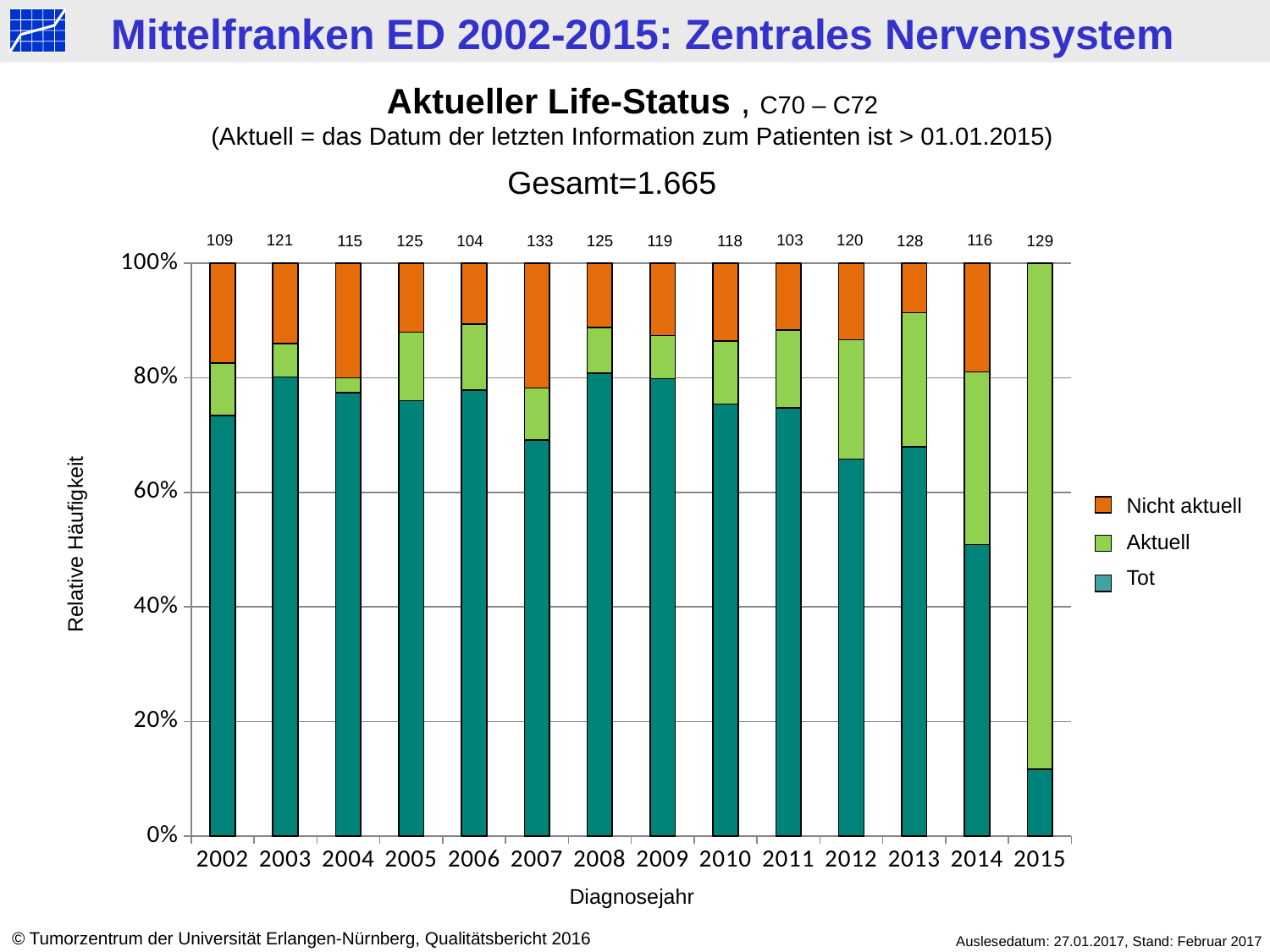

Aktueller Life-Status , C70 – C72
(Aktuell = das Datum der letzten Information zum Patienten ist > 01.01.2015)
Gesamt=1.665
103
120
109
121
116
115
125
104
133
119
125
118
128
129

### Chart

| Category | tot | > 2015 | < 2015 |
|---|---|---|---|
| 2002 | 80.0 | 10.0 | 19.0 |
| 2003 | 97.0 | 7.0 | 17.0 |
| 2004 | 89.0 | 3.0 | 23.0 |
| 2005 | 95.0 | 15.0 | 15.0 |
| 2006 | 81.0 | 12.0 | 11.0 |
| 2007 | 92.0 | 12.0 | 29.0 |
| 2008 | 101.0 | 10.0 | 14.0 |
| 2009 | 95.0 | 9.0 | 15.0 |
| 2010 | 89.0 | 13.0 | 16.0 |
| 2011 | 77.0 | 14.0 | 12.0 |
| 2012 | 79.0 | 25.0 | 16.0 |
| 2013 | 87.0 | 30.0 | 11.0 |
| 2014 | 59.0 | 35.0 | 22.0 |
| 2015 | 15.0 | 114.0 | None |
Nicht aktuell
Aktuell
Tot

Relative Häufigkeit

Diagnosejahr